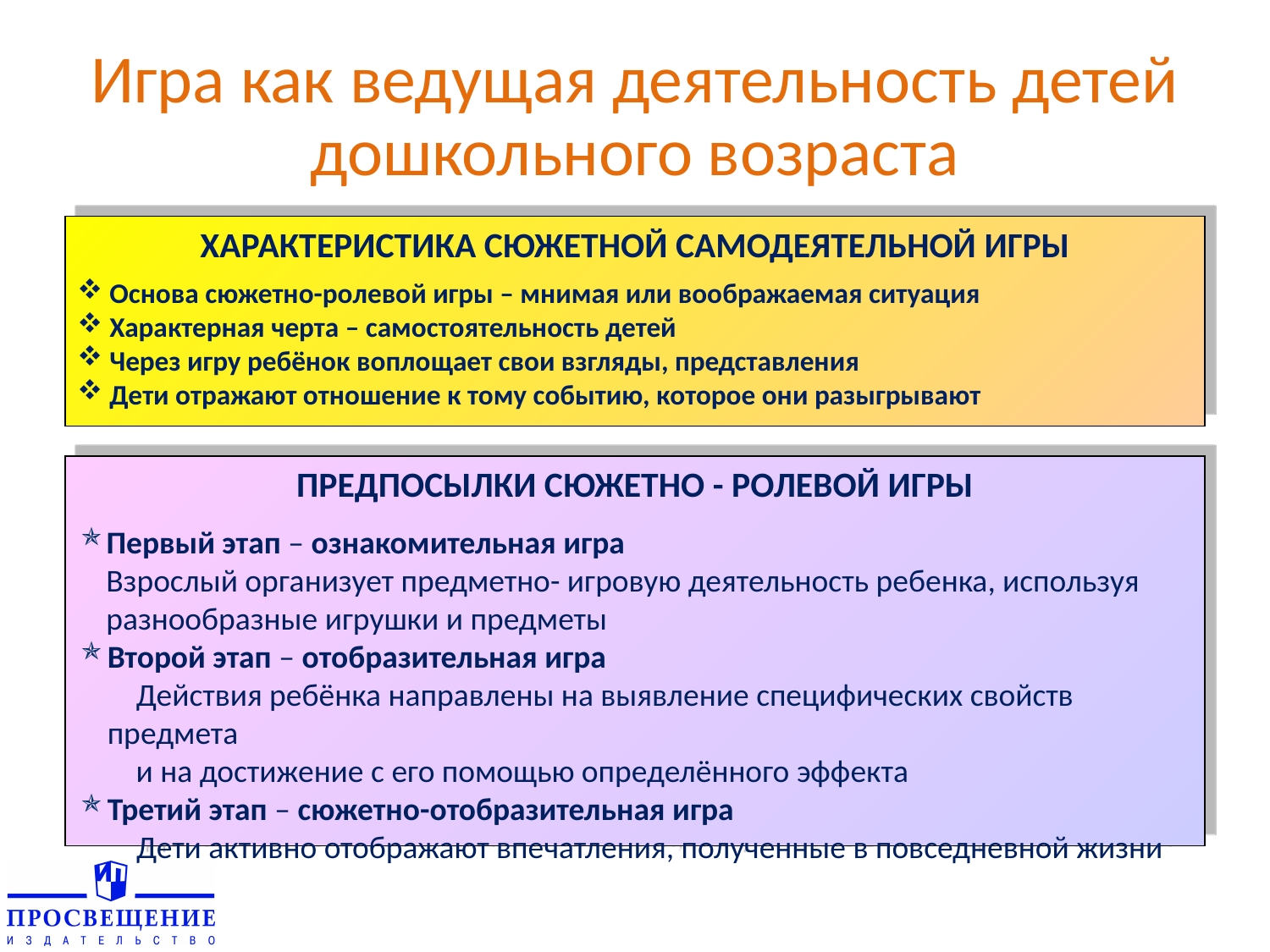

# Игра как ведущая деятельность детей дошкольного возраста
ХАРАКТЕРИСТИКА СЮЖЕТНОЙ САМОДЕЯТЕЛЬНОЙ ИГРЫ
 Основа сюжетно-ролевой игры – мнимая или воображаемая ситуация
 Характерная черта – самостоятельность детей
 Через игру ребёнок воплощает свои взгляды, представления
 Дети отражают отношение к тому событию, которое они разыгрывают
ПРЕДПОСЫЛКИ СЮЖЕТНО - РОЛЕВОЙ ИГРЫ
Первый этап – ознакомительная игра
    Взрослый организует предметно- игровую деятельность ребенка, используя
    разнообразные игрушки и предметы
Второй этап – отобразительная игра
    Действия ребёнка направлены на выявление специфических свойств предмета
    и на достижение с его помощью определённого эффекта
Третий этап – сюжетно-отобразительная игра
    Дети активно отображают впечатления, полученные в повседневной жизни